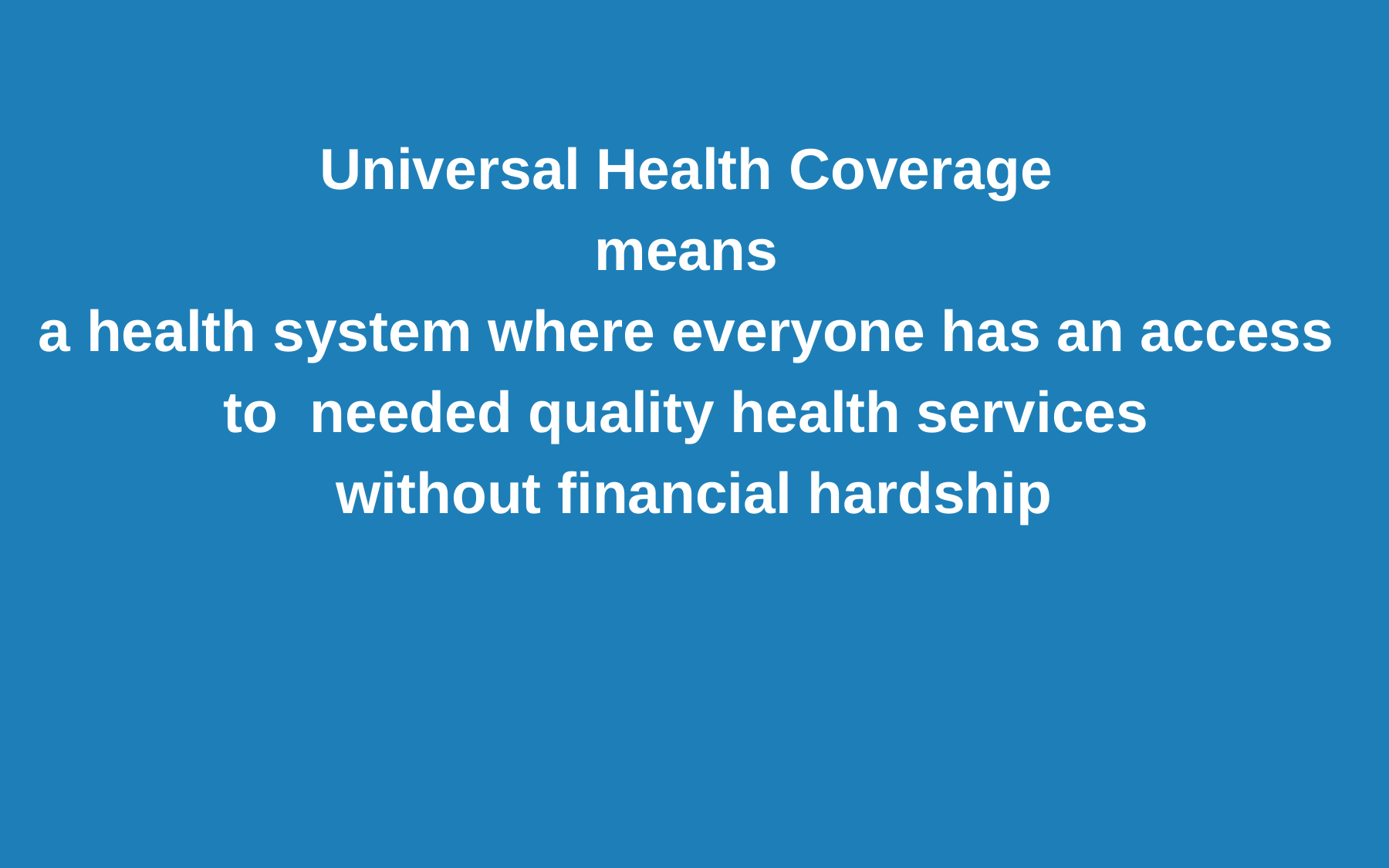

Universal Health Coverage
means
a health system where everyone has an access
to  needed quality health services
without financial hardship